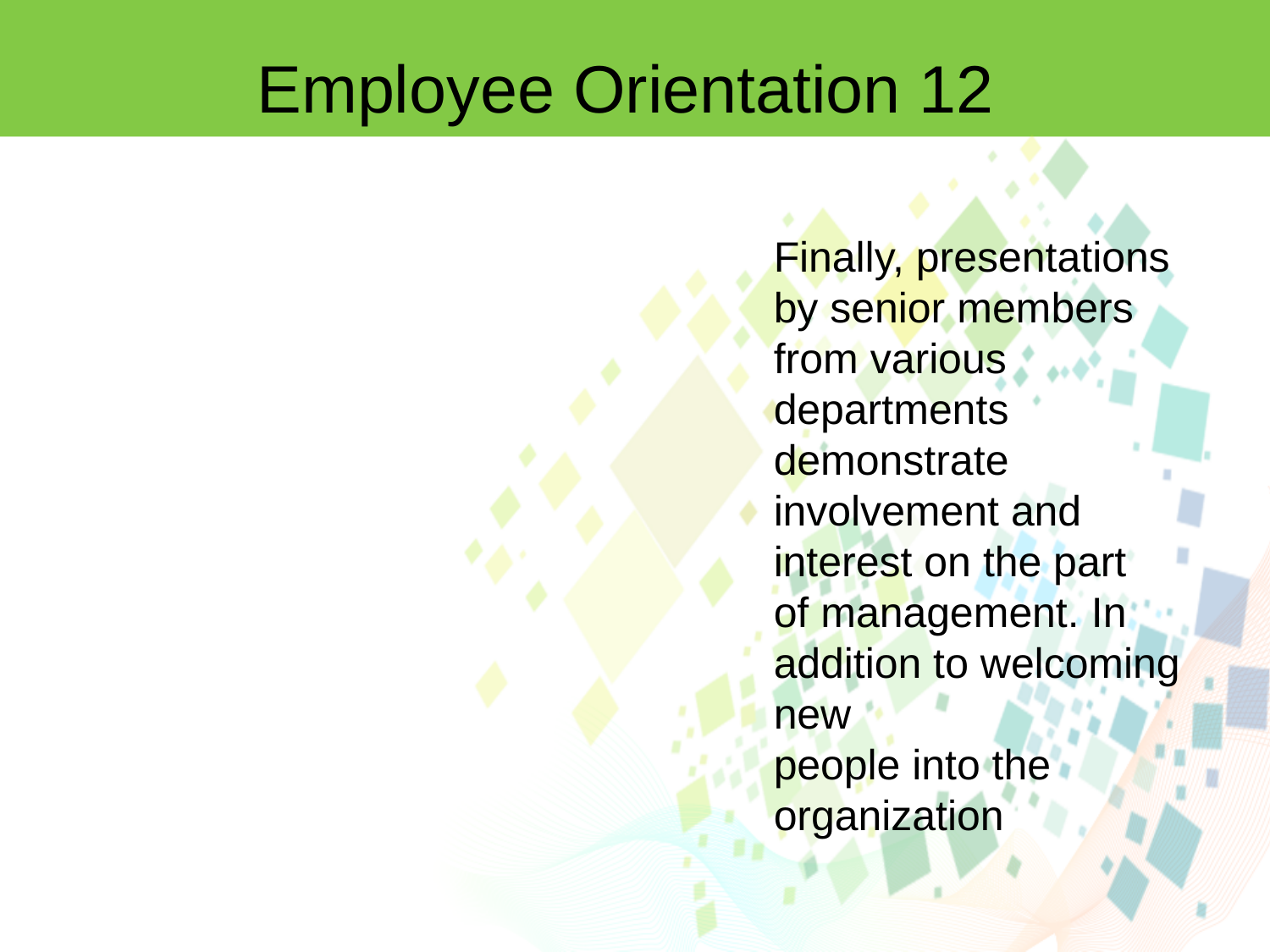

Employee Orientation 12
Finally, presentations by senior members from various departments demonstrate
involvement and interest on the part
of management. In addition to welcoming new
people into the organization